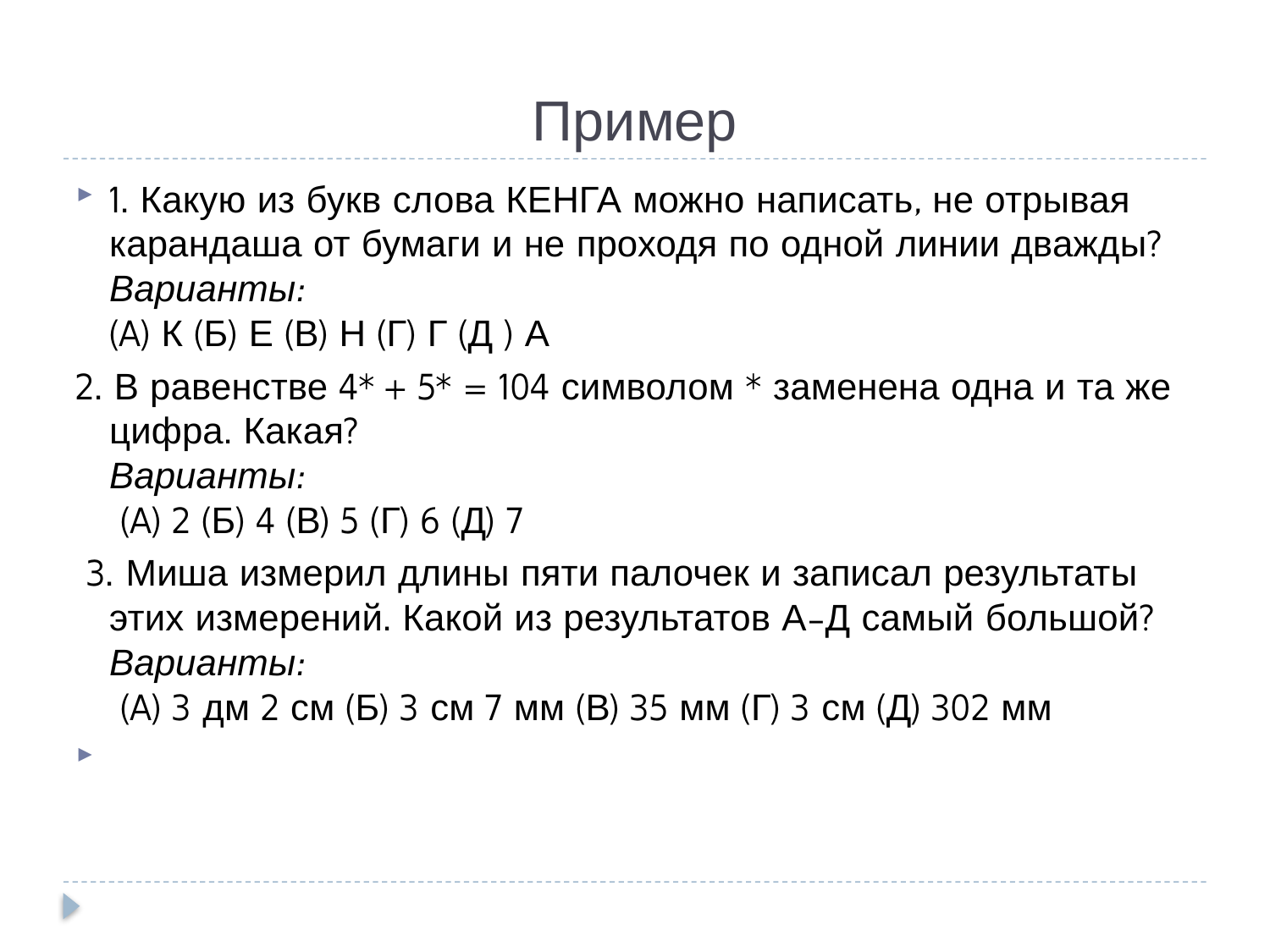

# Пример
1. Какую из букв слова КЕНГА можно написать, не отрывая карандаша от бумаги и не проходя по одной линии дважды?
Варианты:
(A) К (Б) Е (В) Н (Г) Г (Д ) А
2. В равенстве 4* + 5* = 104 символом * заменена одна и та же цифра. Какая?
Варианты:
 (A) 2 (Б) 4 (В) 5 (Г) 6 (Д) 7
 3. Миша измерил длины пяти палочек и записал результаты этих измерений. Какой из результатов А–Д самый большой?
Варианты:
 (A) 3 дм 2 см (Б) 3 см 7 мм (В) 35 мм (Г) 3 см (Д) 302 мм